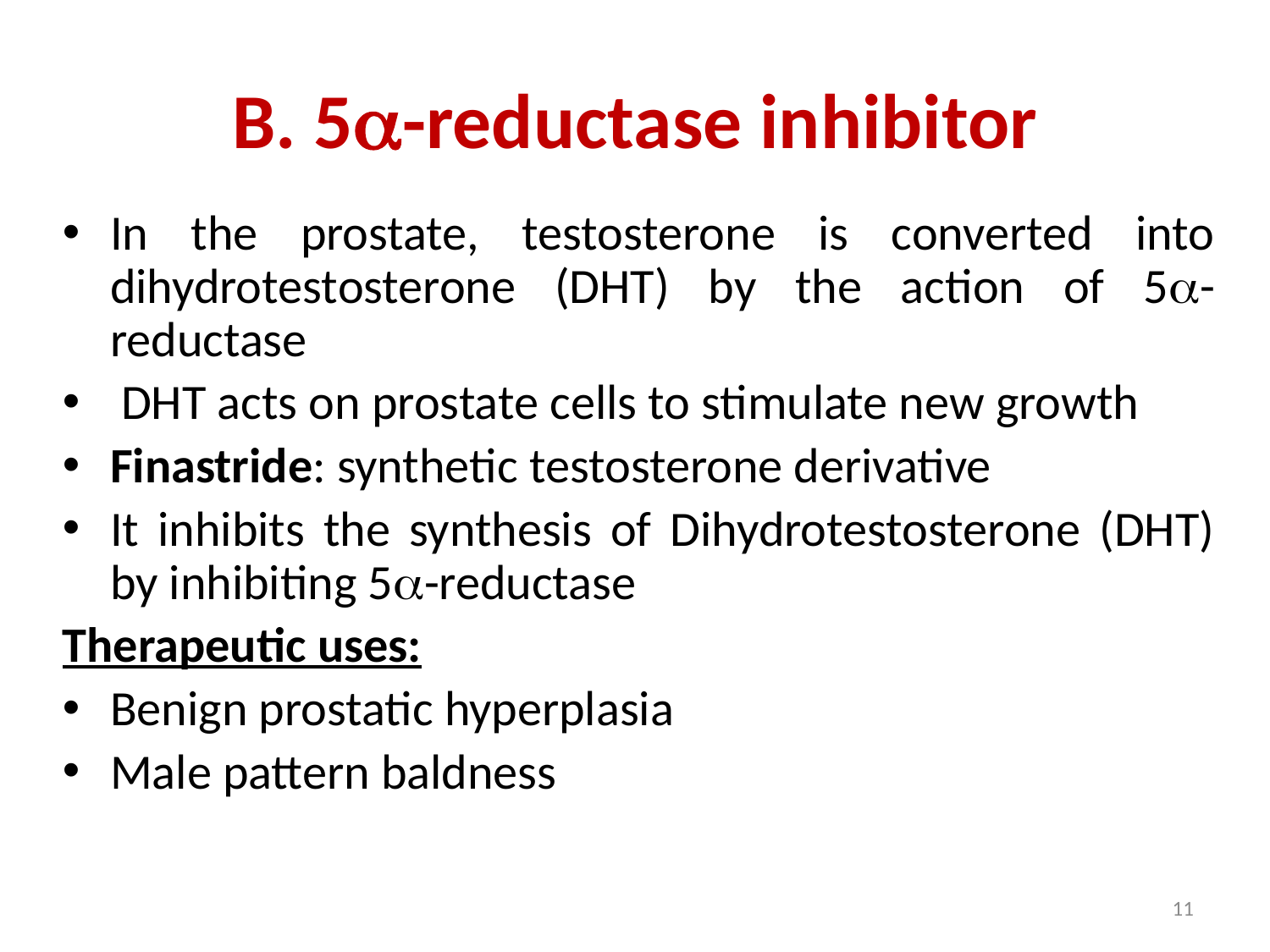

# B. 5α-reductase inhibitor
In the prostate, testosterone is converted into dihydrotestosterone (DHT) by the action of 5α-reductase
 DHT acts on prostate cells to stimulate new growth
Finastride: synthetic testosterone derivative
It inhibits the synthesis of Dihydrotestosterone (DHT) by inhibiting 5α-reductase
Therapeutic uses:
Benign prostatic hyperplasia
Male pattern baldness

11